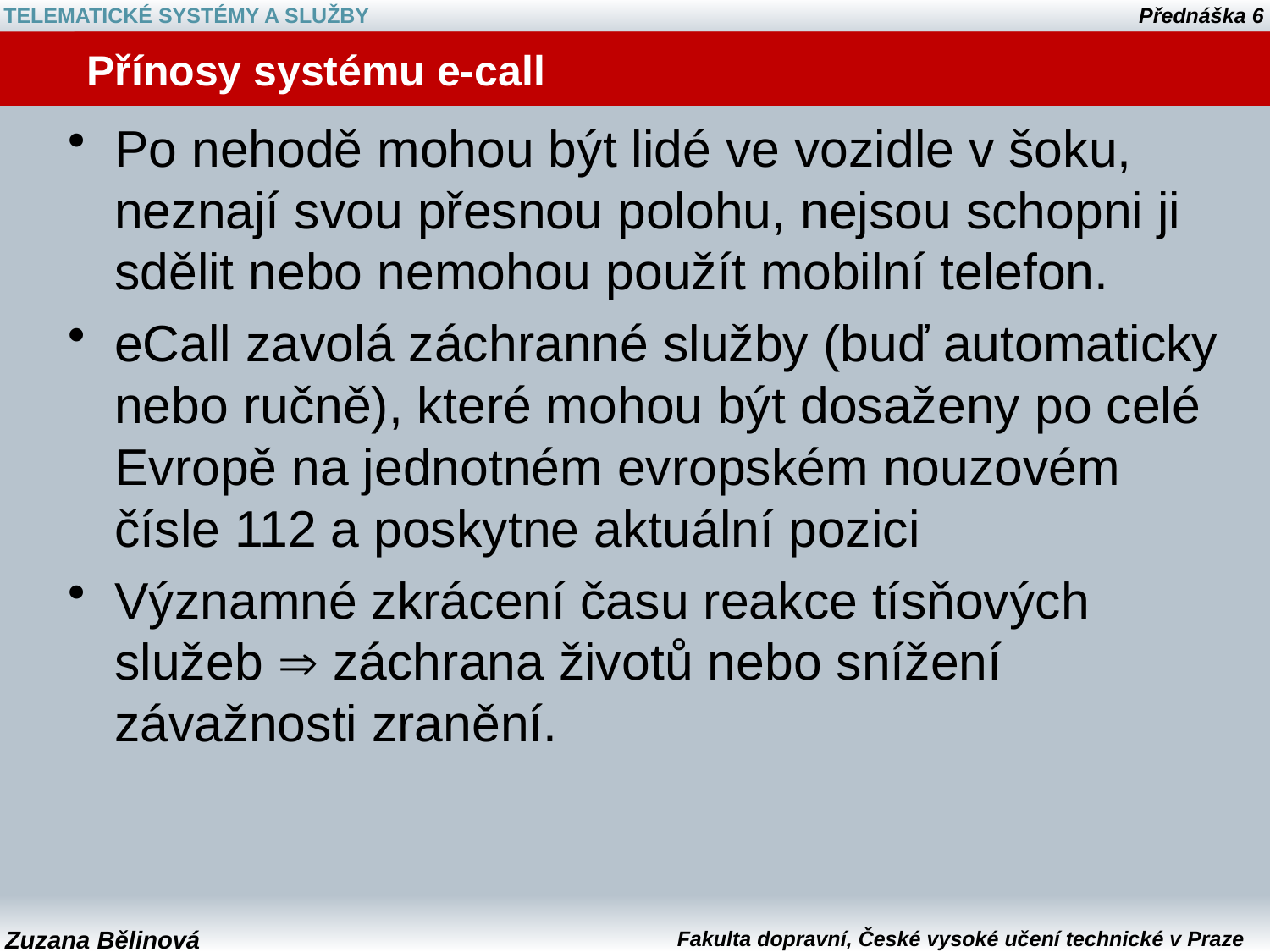

# Přínosy systému e-call
Po nehodě mohou být lidé ve vozidle v šoku, neznají svou přesnou polohu, nejsou schopni ji sdělit nebo nemohou použít mobilní telefon.
eCall zavolá záchranné služby (buď automaticky nebo ručně), které mohou být dosaženy po celé Evropě na jednotném evropském nouzovém čísle 112 a poskytne aktuální pozici
Významné zkrácení času reakce tísňových služeb ⇒ záchrana životů nebo snížení závažnosti zranění.